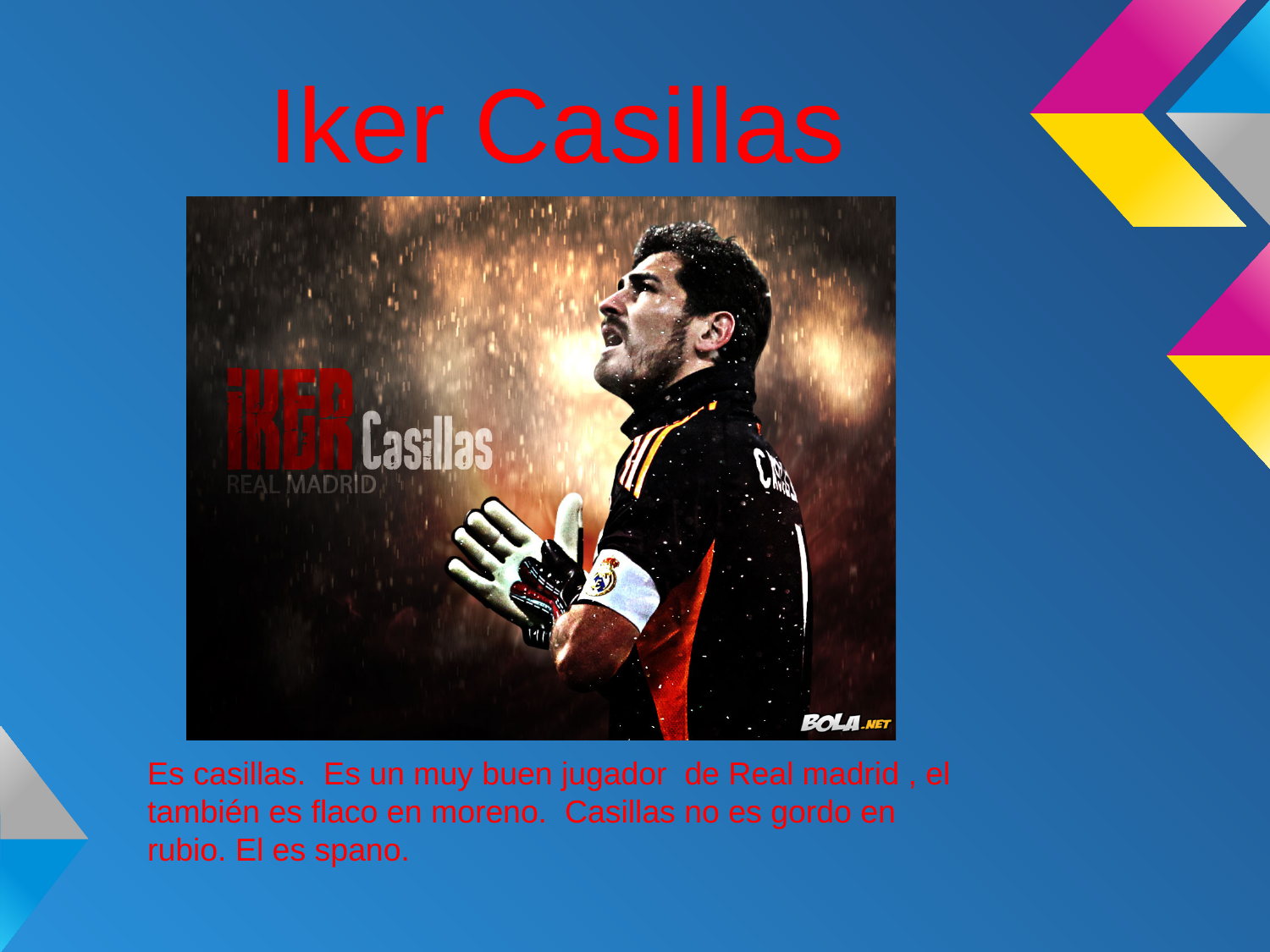

# Iker Casillas

Es casillas.  Es un muy buen jugador  de Real madrid , el también es flaco en moreno.  Casillas no es gordo en rubio. El es spano.